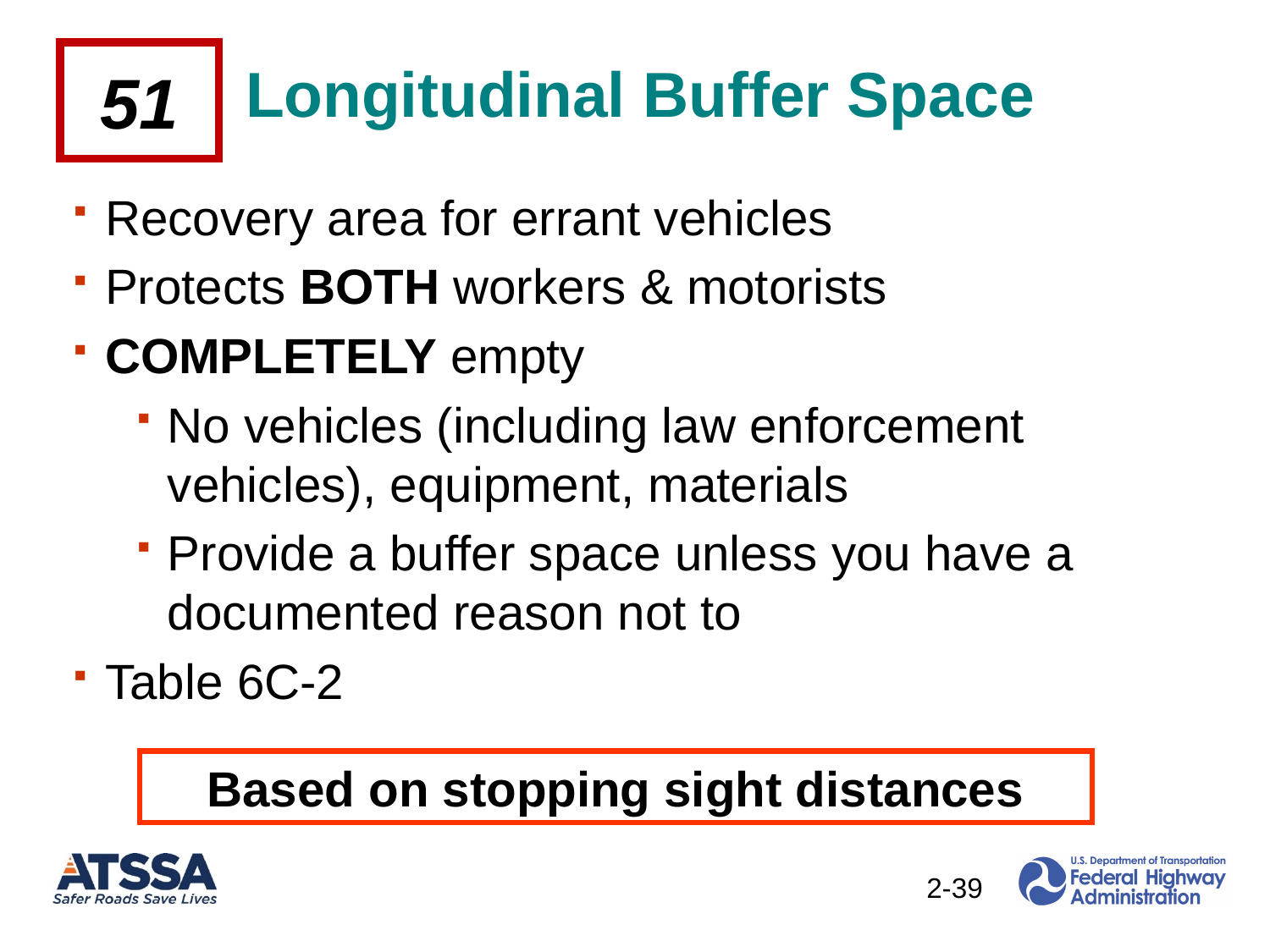

Longitudinal Buffer Space
51
Recovery area for errant vehicles
Protects BOTH workers & motorists
COMPLETELY empty
No vehicles (including law enforcement vehicles), equipment, materials
Provide a buffer space unless you have a documented reason not to
Table 6C-2
Based on stopping sight distances